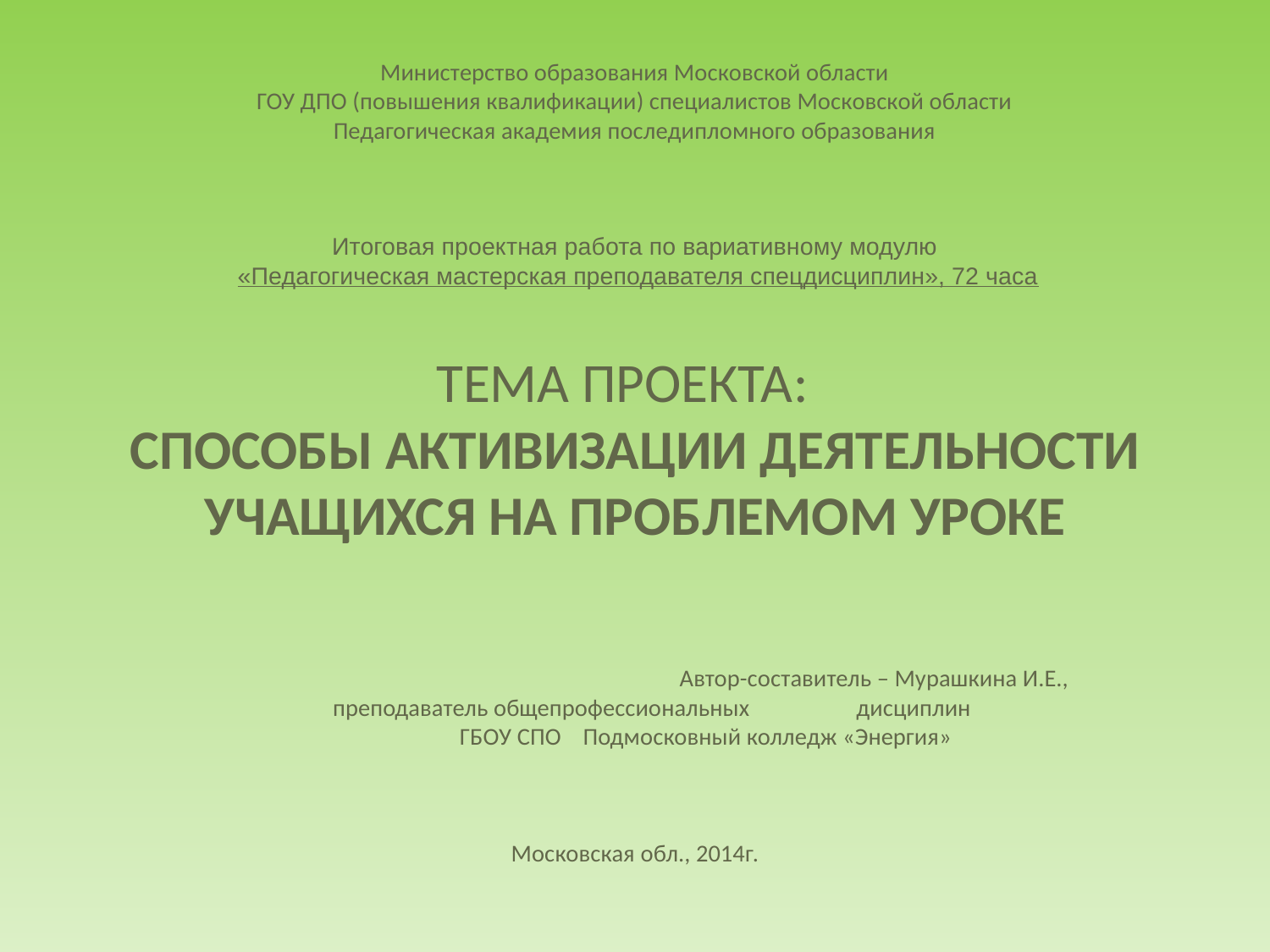

# Министерство образования Московской области ГОУ ДПО (повышения квалификации) специалистов Московской области Педагогическая академия последипломного образования       Итоговая проектная работа по вариативному модулю «Педагогическая мастерская преподавателя спецдисциплин», 72 часа     ТЕМА ПРОЕКТА: СПОСОБЫ АКТИВИЗАЦИИ ДЕЯТЕЛЬНОСТИ УЧАЩИХСЯ НА ПРОБЛЕМОМ УРОКЕ      Автор-составитель – Мурашкина И.Е., преподаватель общепрофессиональных  	дисциплин 						 					                                      ГБОУ СПО    Подмосковный колледж «Энергия»      Московская обл., 2014г.